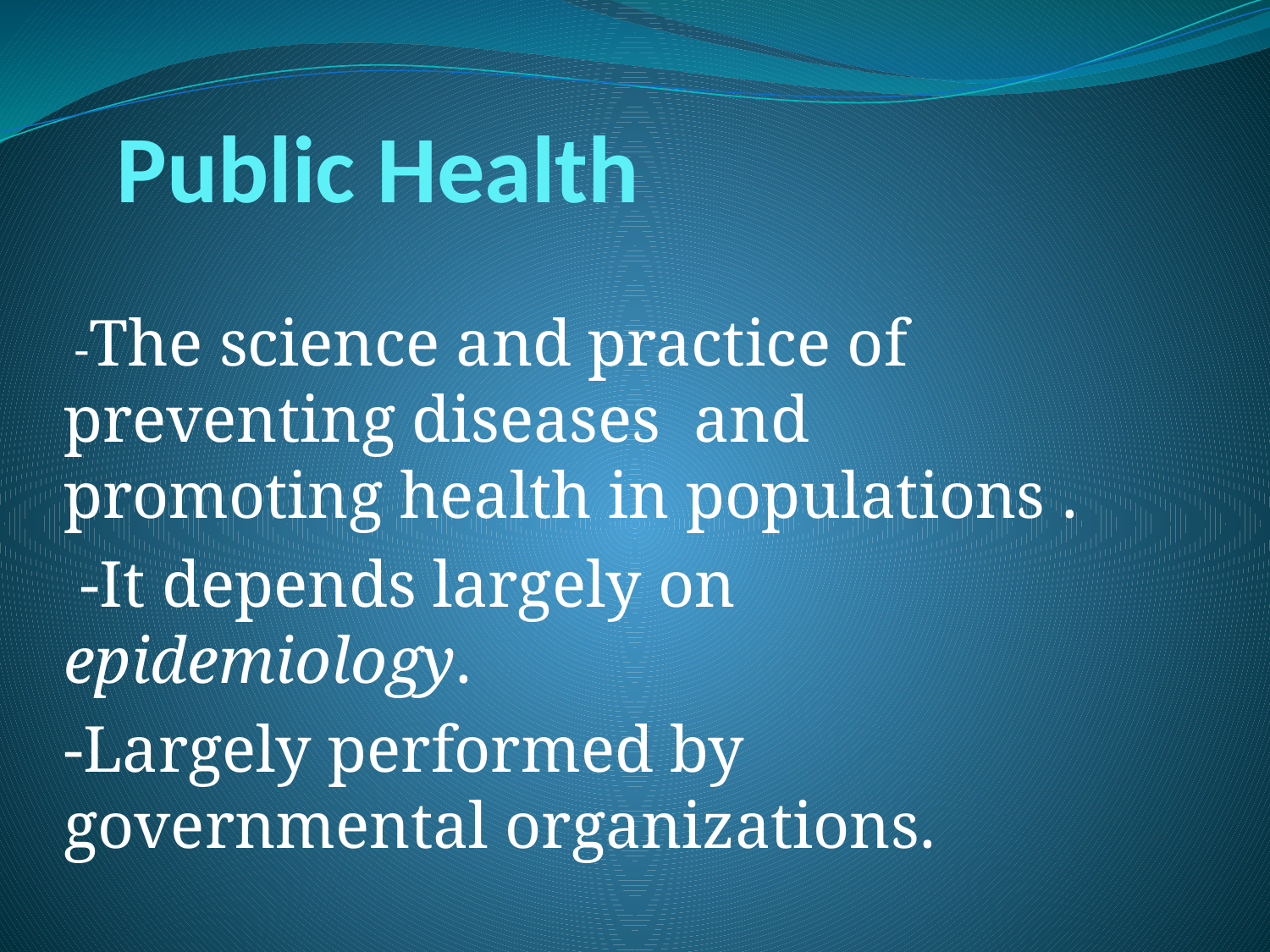

# Public Health
 -The science and practice of preventing diseases  and promoting health in populations .
 -It depends largely on epidemiology.
-Largely performed by governmental organizations.